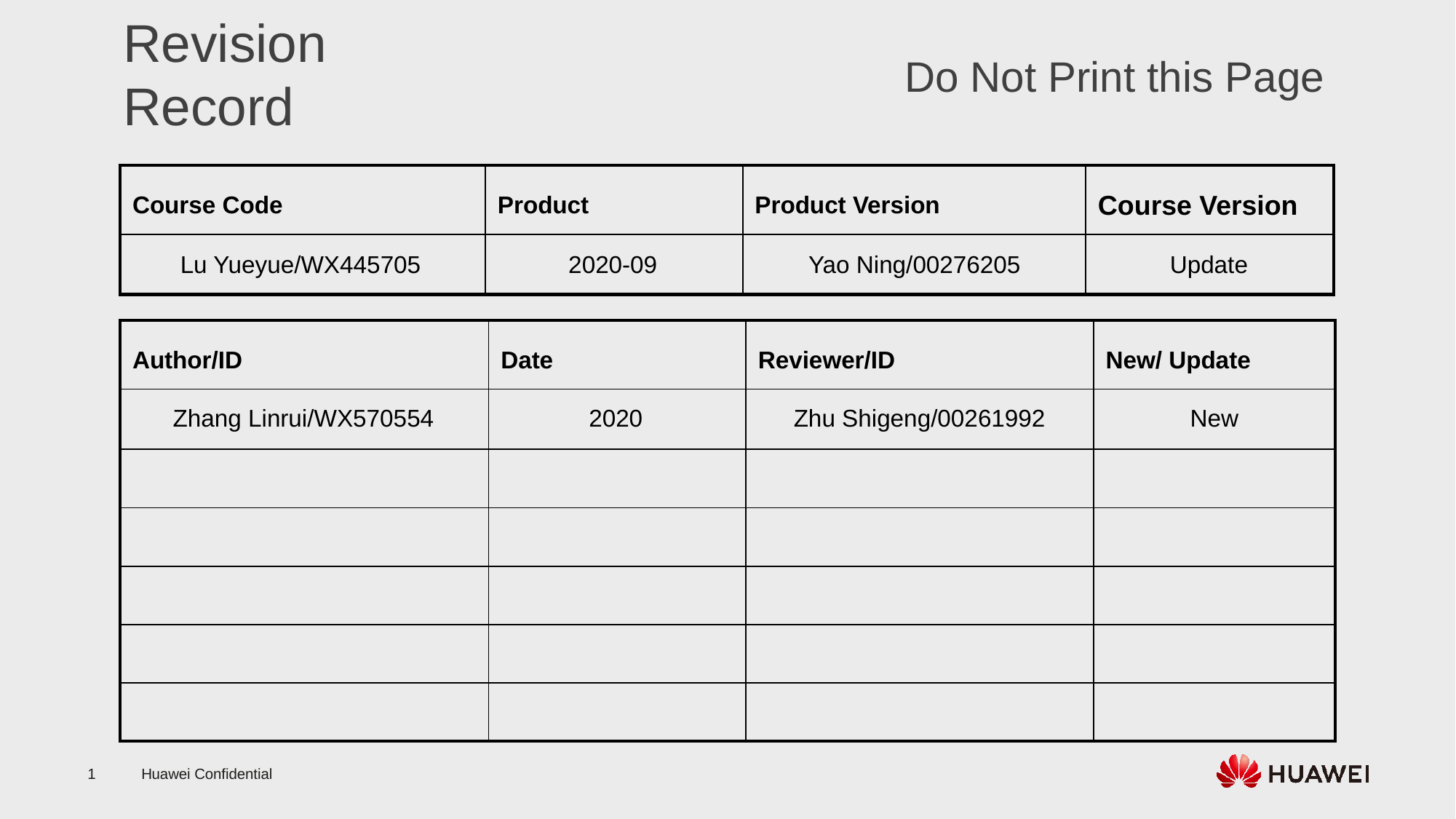

Lu Yueyue/WX445705
2020-09
Yao Ning/00276205
Update
Zhang Linrui/WX570554
2020
Zhu Shigeng/00261992
New